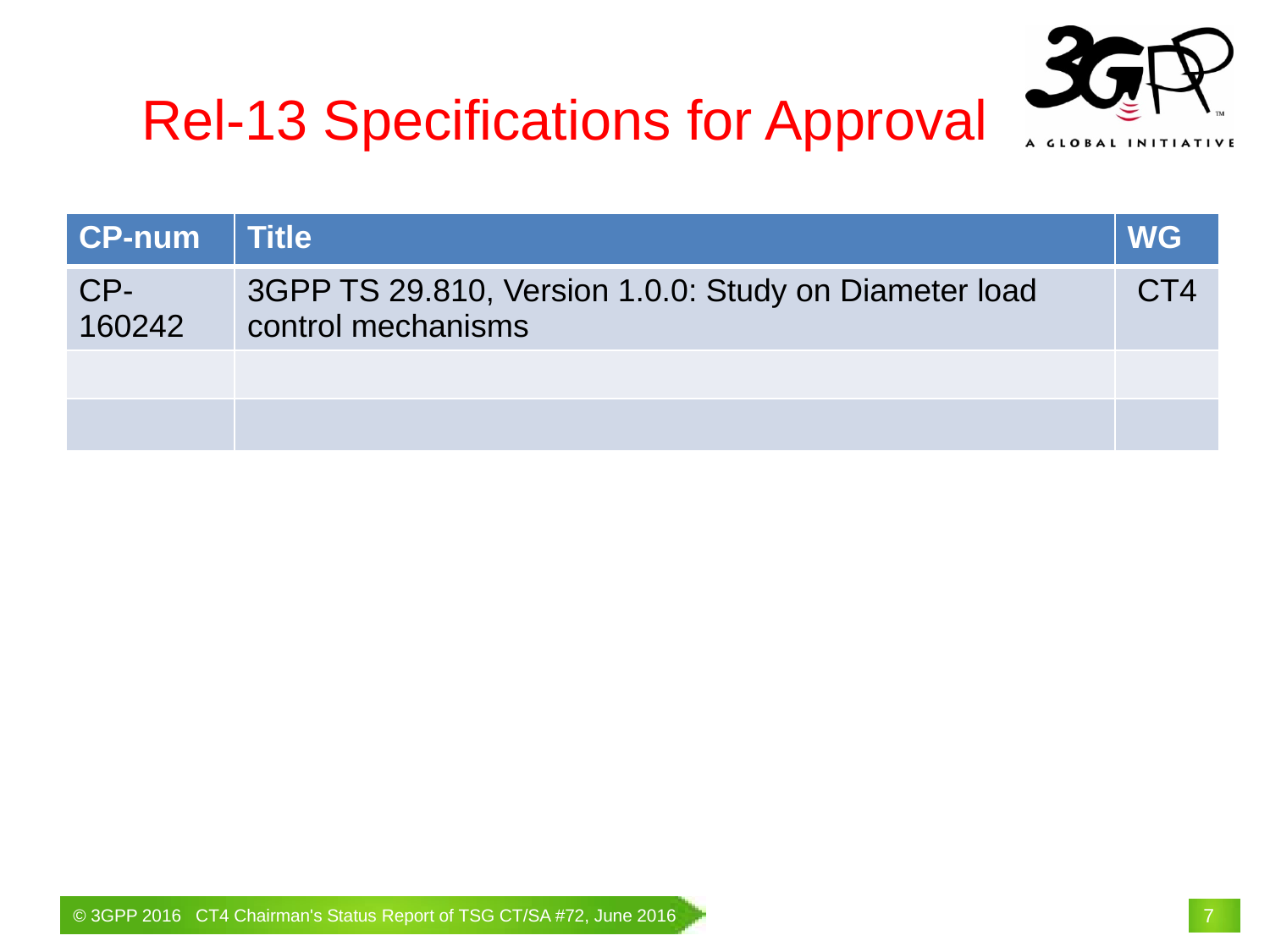

# Rel-13 Specifications for Approval
| CP-num | Title | WG |
| --- | --- | --- |
| CP-160242 | 3GPP TS 29.810, Version 1.0.0: Study on Diameter load control mechanisms | CT4 |
|  |  |  |
|  |  |  |